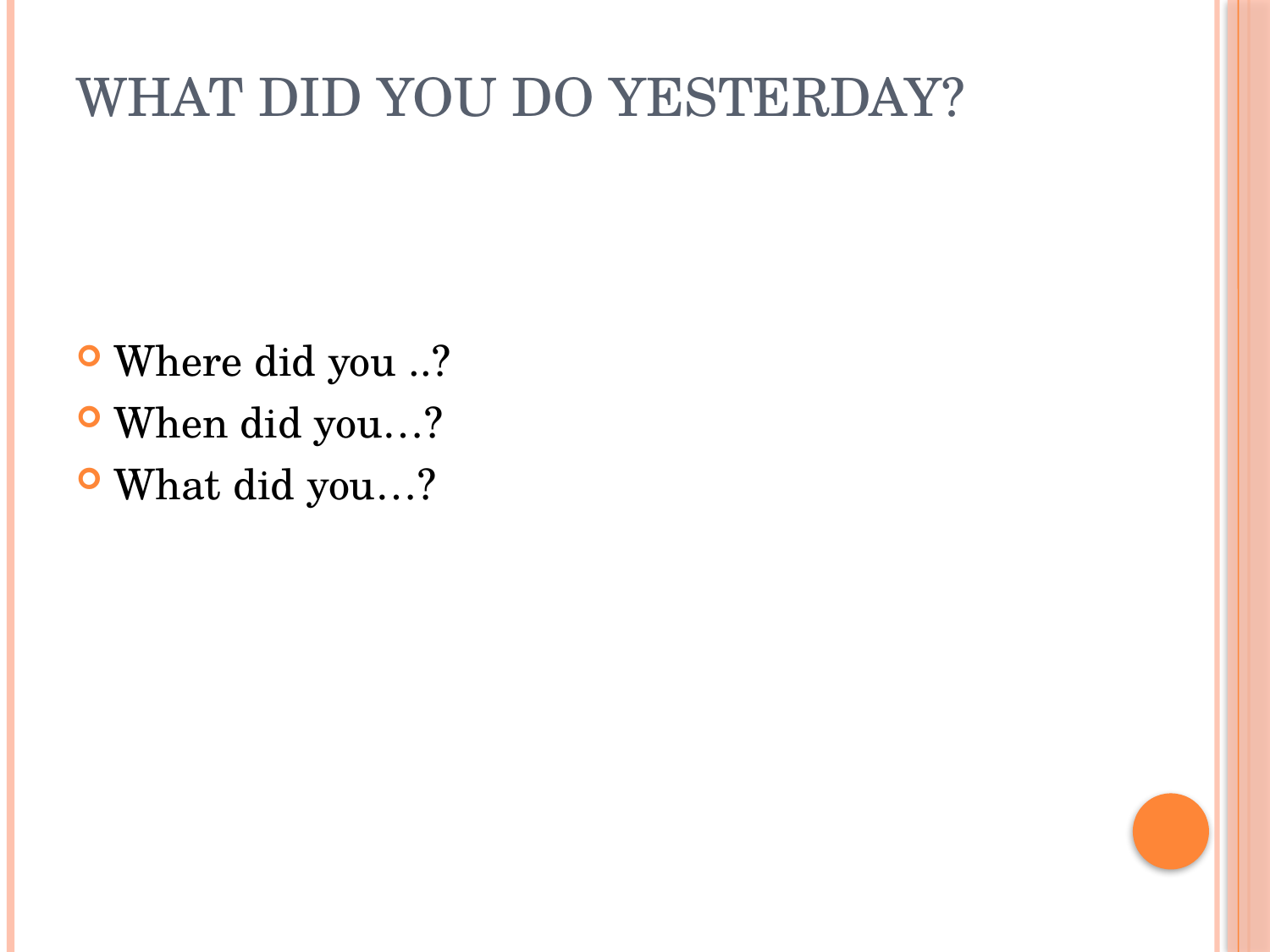

# What did you do yesterday?

Where did you ..?
When did you…?
What did you…?